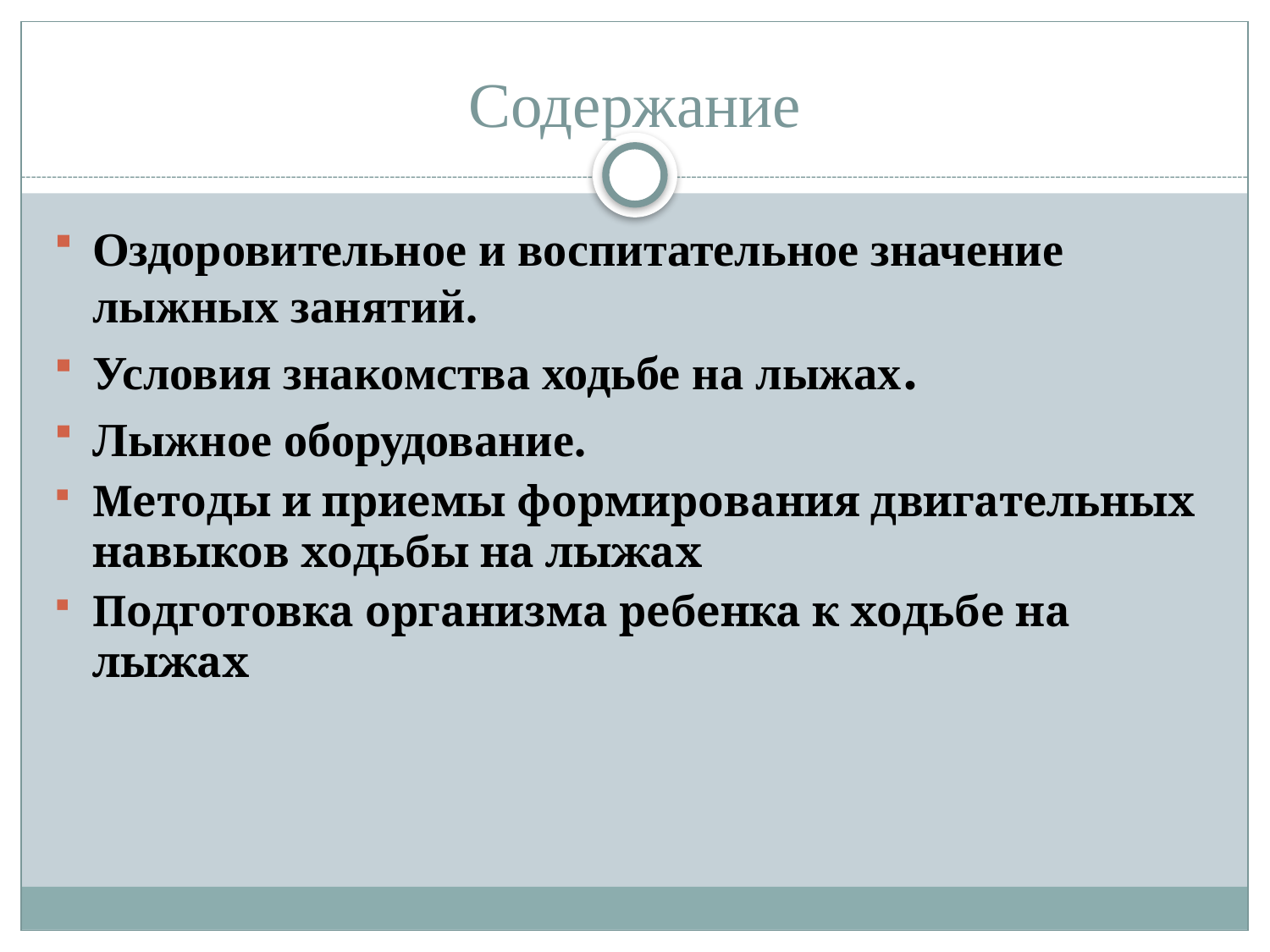

# Содержание
Оздоровительное и воспитательное значение лыжных занятий.
Условия знакомства ходьбе на лыжах.
Лыжное оборудование.
Методы и приемы формирования двигательных навыков ходьбы на лыжах
Подготовка организма ребенка к ходьбе на лыжах